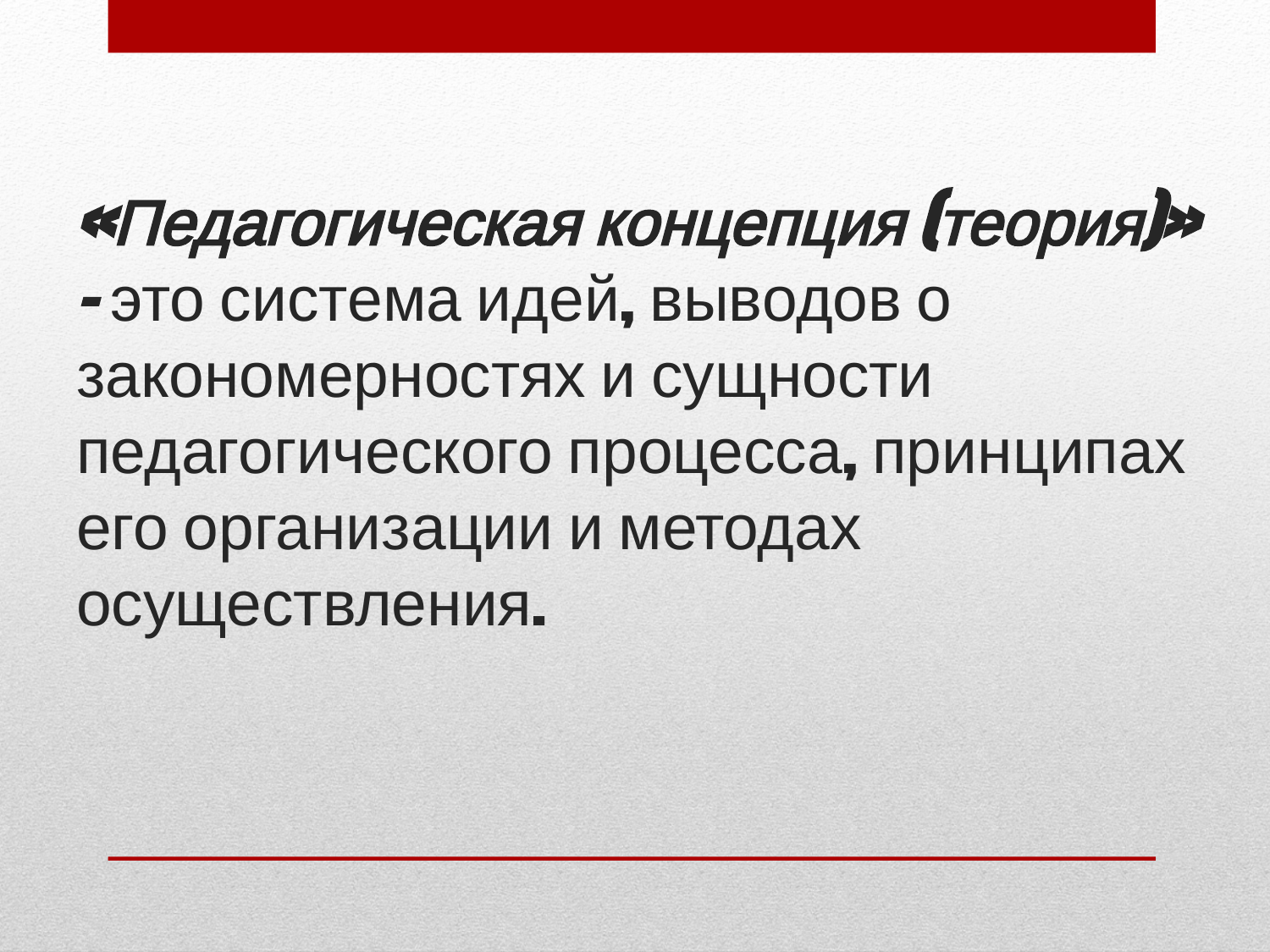

# «Педагогическая концепция (теория)» - это система идей, выводов о закономерностях и сущности педагогического процесса, принципах его организации и методах осуществления.